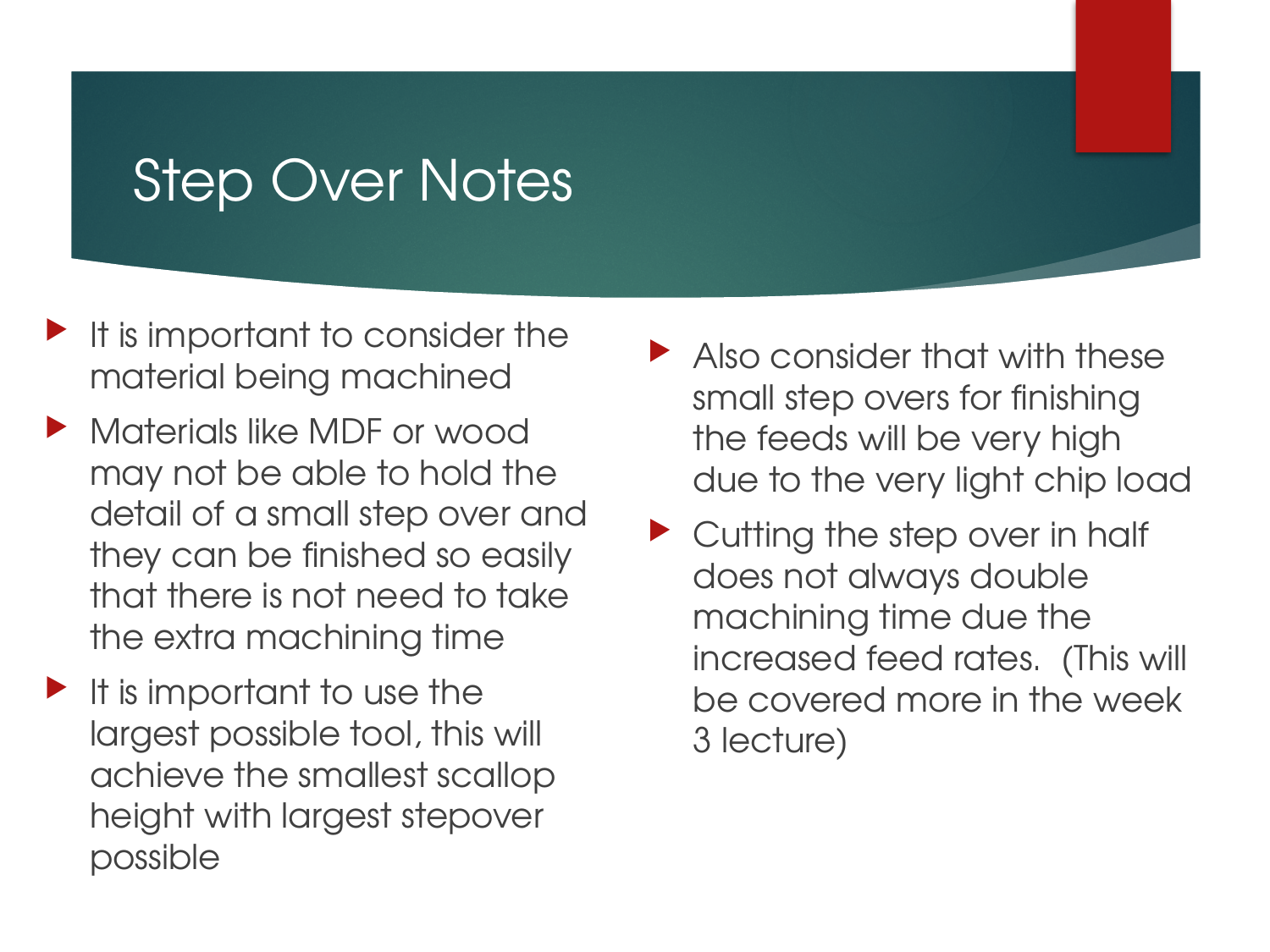

# Step Over Notes
It is important to consider the material being machined
Materials like MDF or wood may not be able to hold the detail of a small step over and they can be finished so easily that there is not need to take the extra machining time
It is important to use the largest possible tool, this will achieve the smallest scallop height with largest stepover possible
Also consider that with these small step overs for finishing the feeds will be very high due to the very light chip load
Cutting the step over in half does not always double machining time due the increased feed rates.  (This will be covered more in the week 3 lecture)